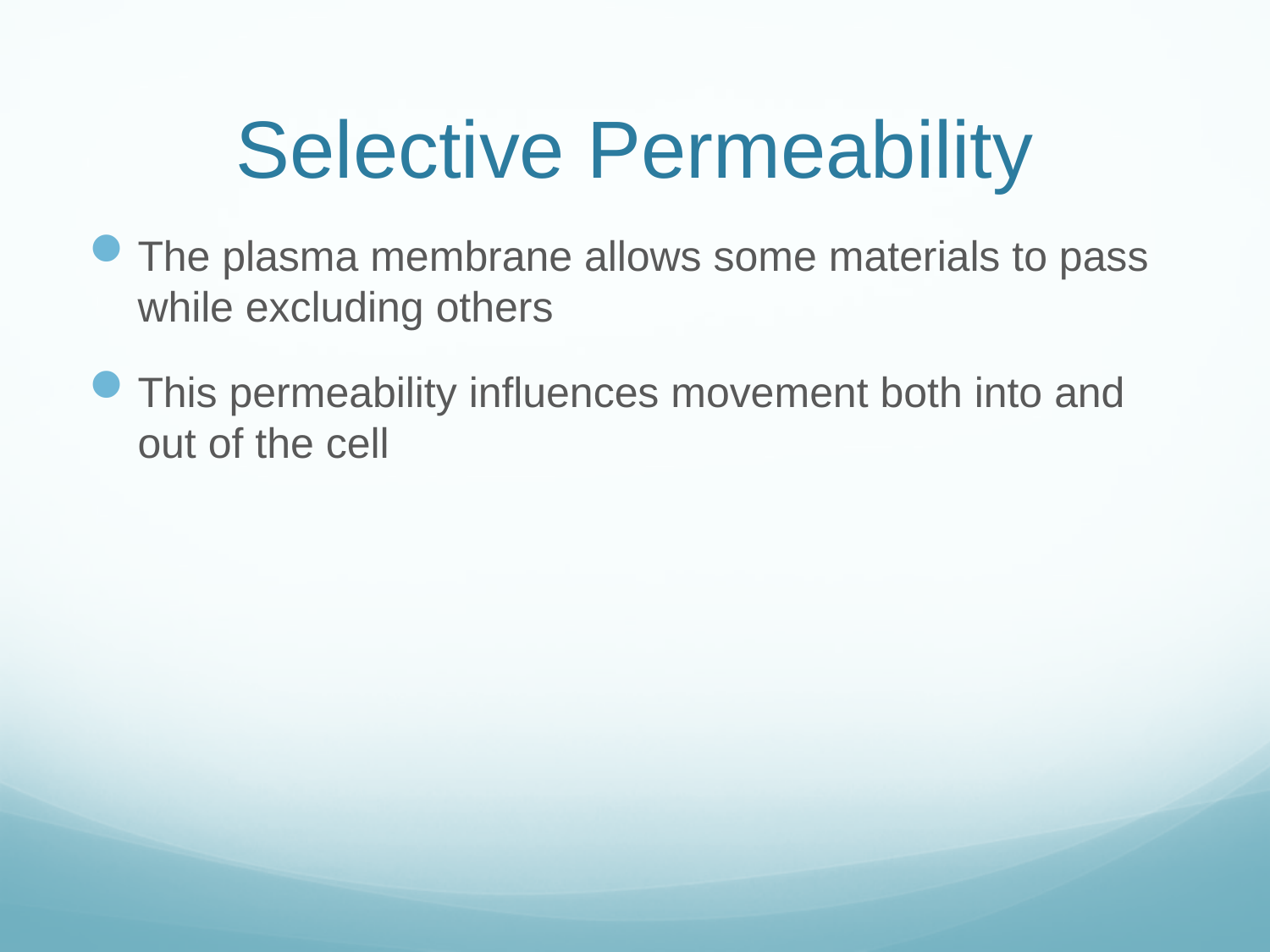

# Selective Permeability
The plasma membrane allows some materials to pass while excluding others
This permeability influences movement both into and out of the cell